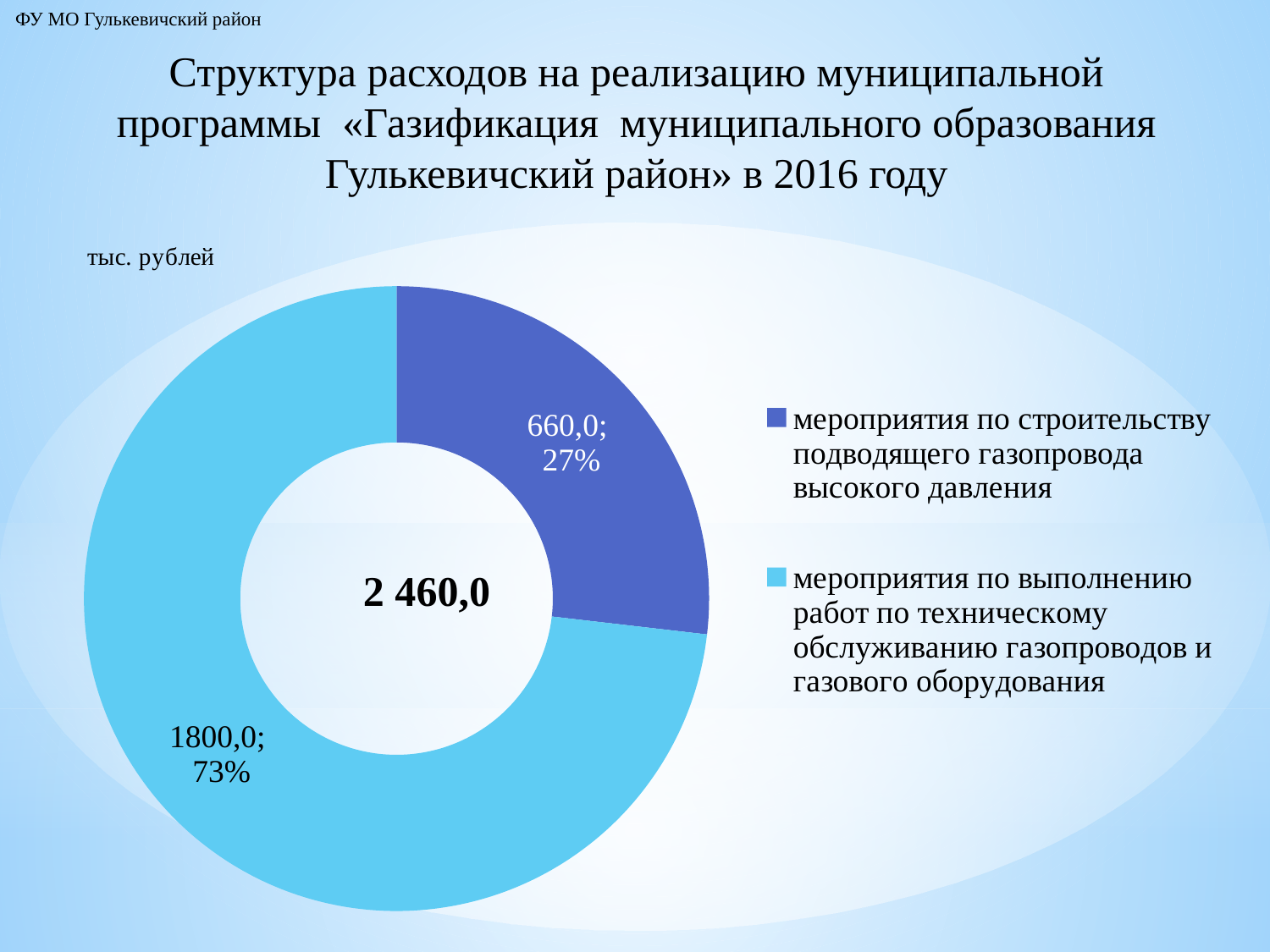

ФУ МО Гулькевичский район
Структура расходов на реализацию муниципальной программы  «Газификация  муниципального образования Гулькевичский район» в 2016 году

### Chart: 2 460,0

| Category | Продажи |
|---|---|
| мероприятия по строительству подводящего газопровода высокого давления | 660.0 |
| мероприятия по выполнению работ по техническому обслуживанию газопроводов и газового оборудования | 1800.0 |